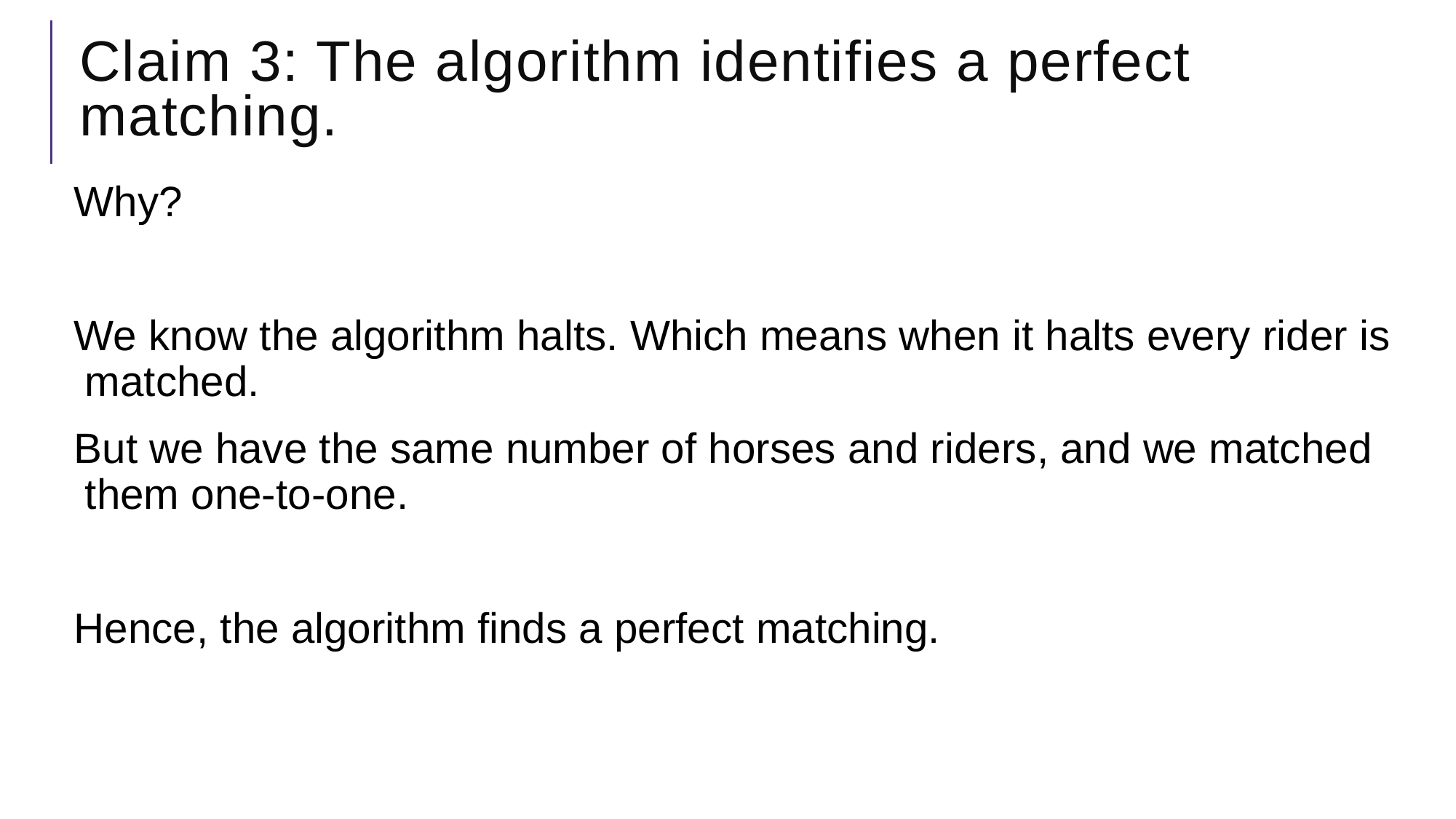

# Claim 3: The algorithm identifies a perfect matching.
Why?

We know the algorithm halts. Which means when it halts every rider is matched.
But we have the same number of horses and riders, and we matched them one-to-one.

Hence, the algorithm finds a perfect matching.
Invariant: partial matching
What happens when some m reaches its last choice?
	exactly n-1 w’s much be matched
	last choice must be available